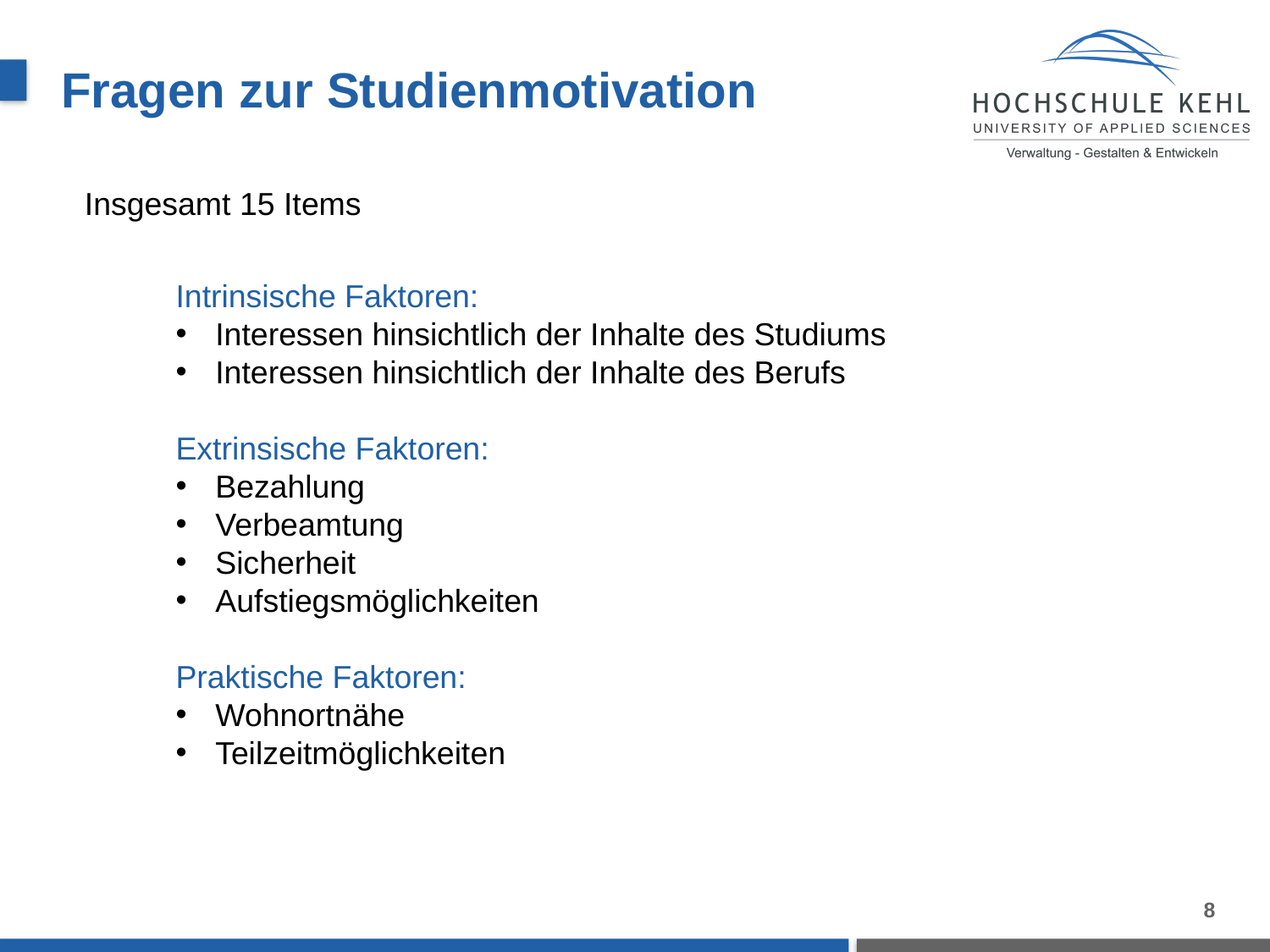

Fragen zur Studienmotivation
Insgesamt 15 Items
Intrinsische Faktoren:
Interessen hinsichtlich der Inhalte des Studiums
Interessen hinsichtlich der Inhalte des Berufs

Extrinsische Faktoren:
Bezahlung
Verbeamtung
Sicherheit
Aufstiegsmöglichkeiten

Praktische Faktoren:
Wohnortnähe
Teilzeitmöglichkeiten